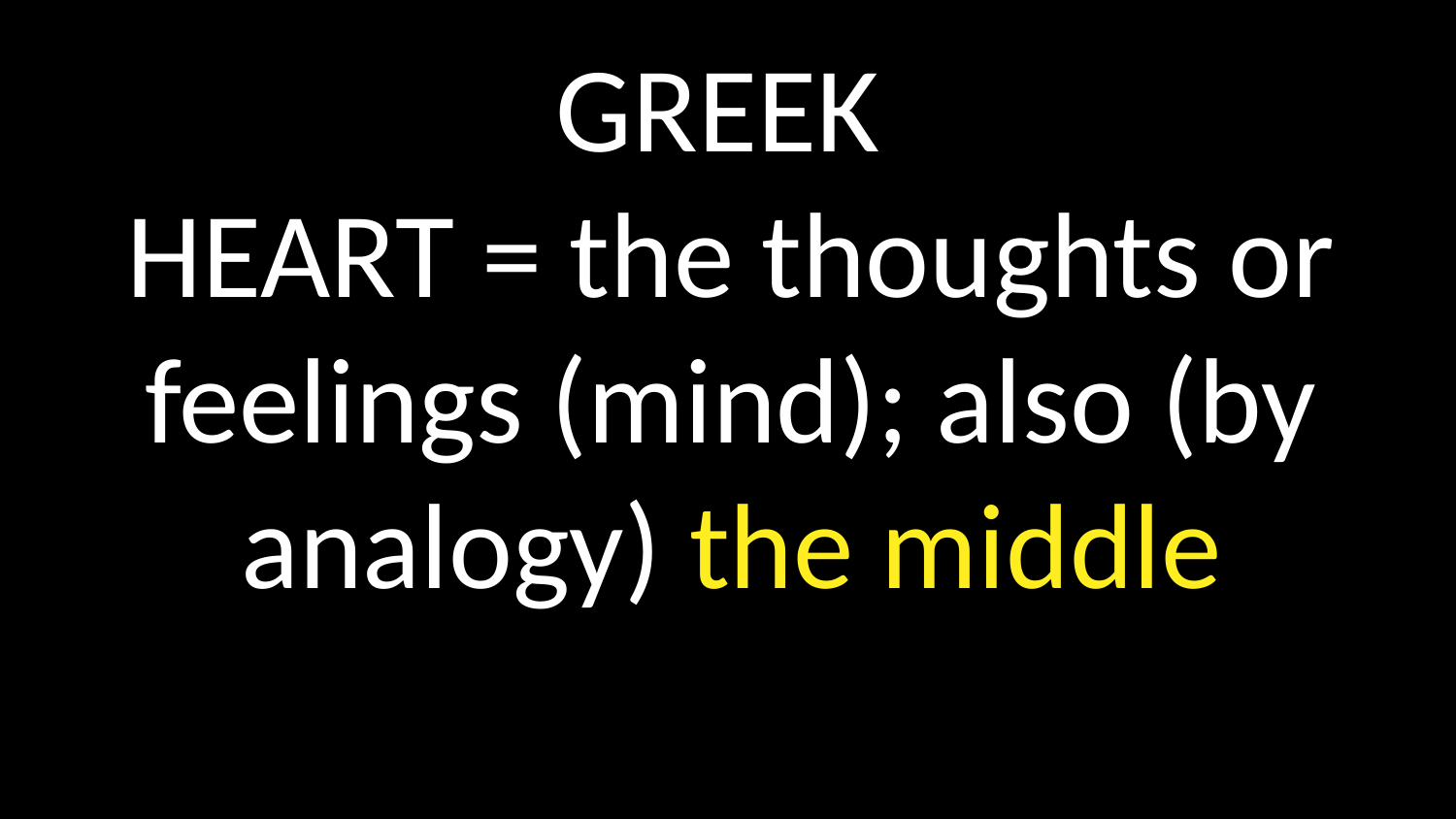

GREEK
HEART = the thoughts or feelings (mind); also (by analogy) the middle